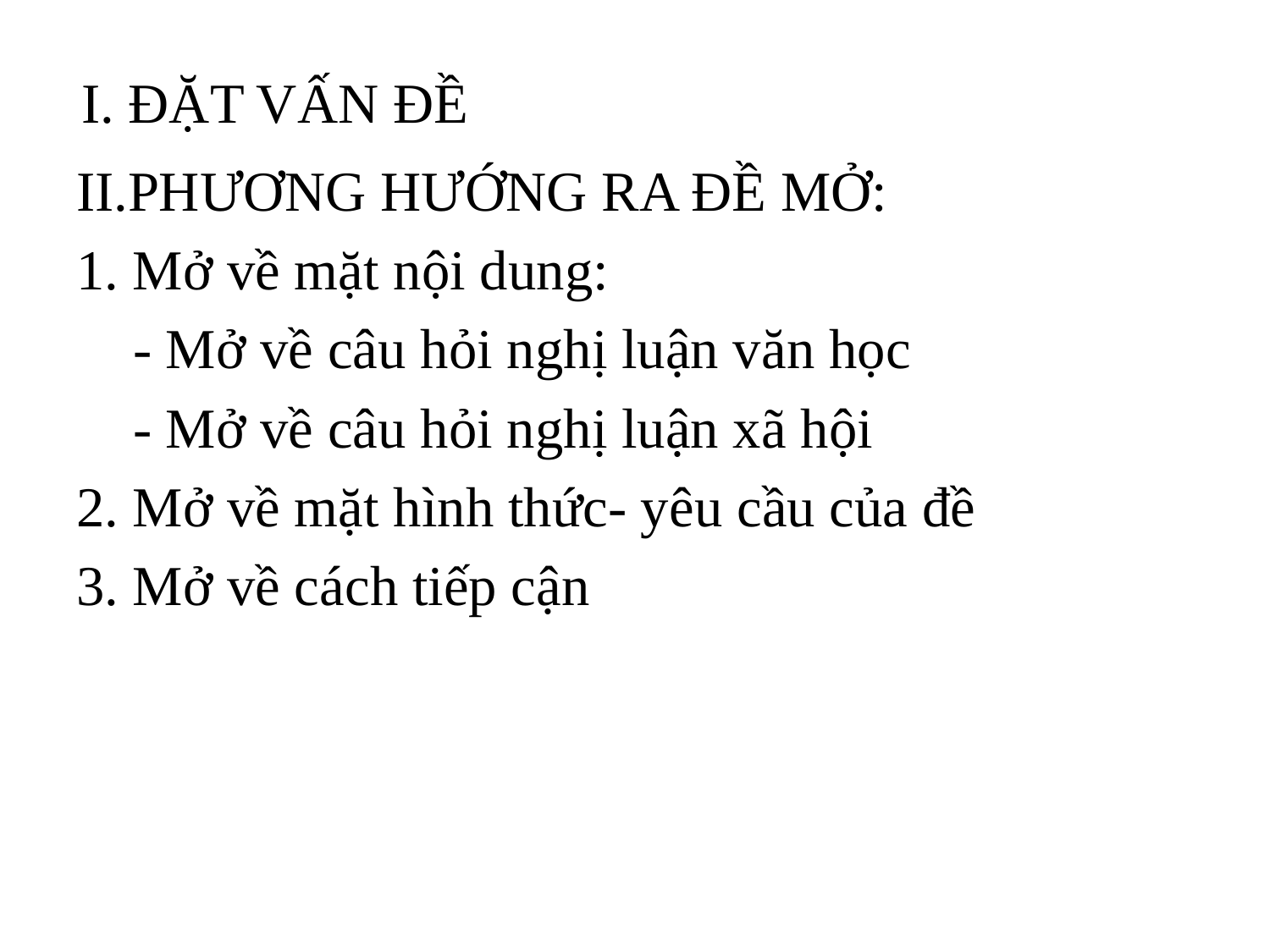

# I. ĐẶT VẤN ĐỀ
II.PHƯƠNG HƯỚNG RA ĐỀ MỞ:
1. Mở về mặt nội dung:
    - Mở về câu hỏi nghị luận văn học
    - Mở về câu hỏi nghị luận xã hội
2. Mở về mặt hình thức- yêu cầu của đề
3. Mở về cách tiếp cận